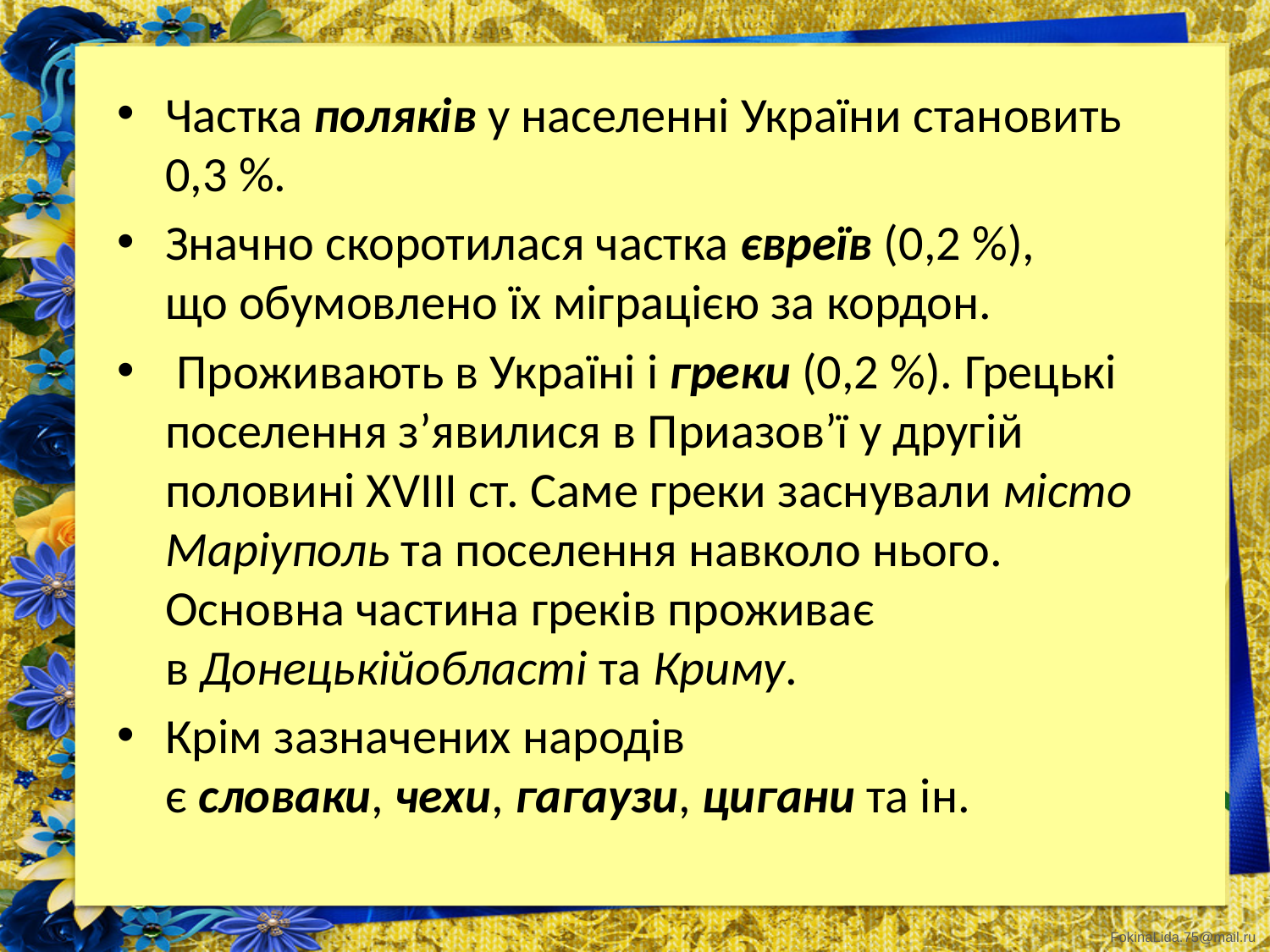

Частка поляків у населенні України становить 0,3 %.
Значно скоротилася частка євреїв (0,2 %), що обумовлено їх міграцією за кордон.
 Проживають в Україні і греки (0,2 %). Грецькі поселення з’явилися в Приазов’ї у другій половині ХVІІІ ст. Саме греки заснували місто Маріуполь та поселення навколо нього. Основна частина греків проживає в Донецькійобласті та Криму.
Крім зазначених народів є словаки, чехи, гагаузи, цигани та ін.